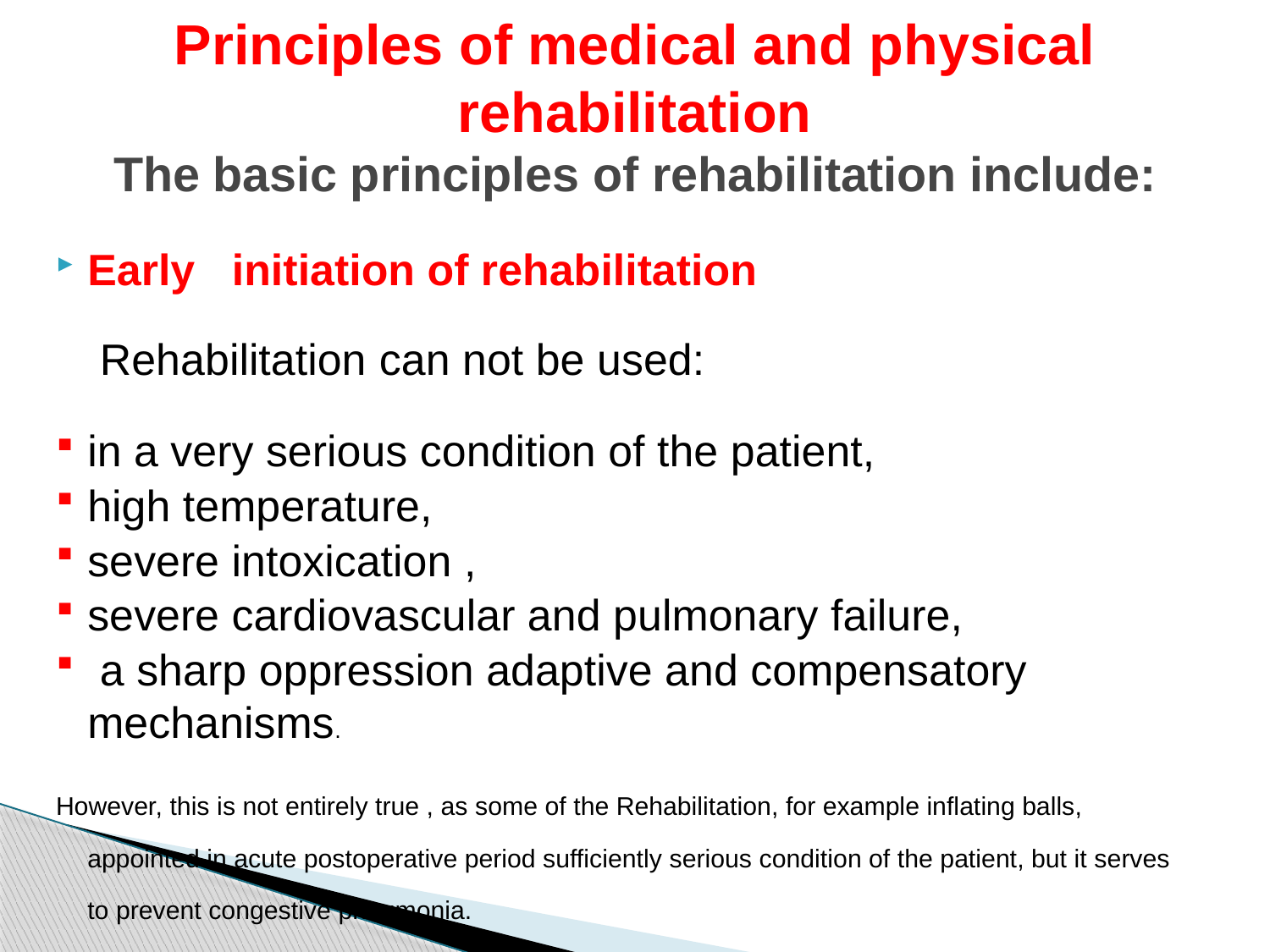

# Principles of medical and physical rehabilitation The basic principles of rehabilitation include:
Early   initiation of rehabilitation
 Rehabilitation can not be used:
in a very serious condition of the patient,
high temperature,
severe intoxication ,
severe cardiovascular and pulmonary failure,
 a sharp oppression adaptive and compensatory mechanisms.

However, this is not entirely true , as some of the Rehabilitation, for example inflating balls, appointed in acute postoperative period sufficiently serious condition of the patient, but it serves to prevent congestive pneumonia.